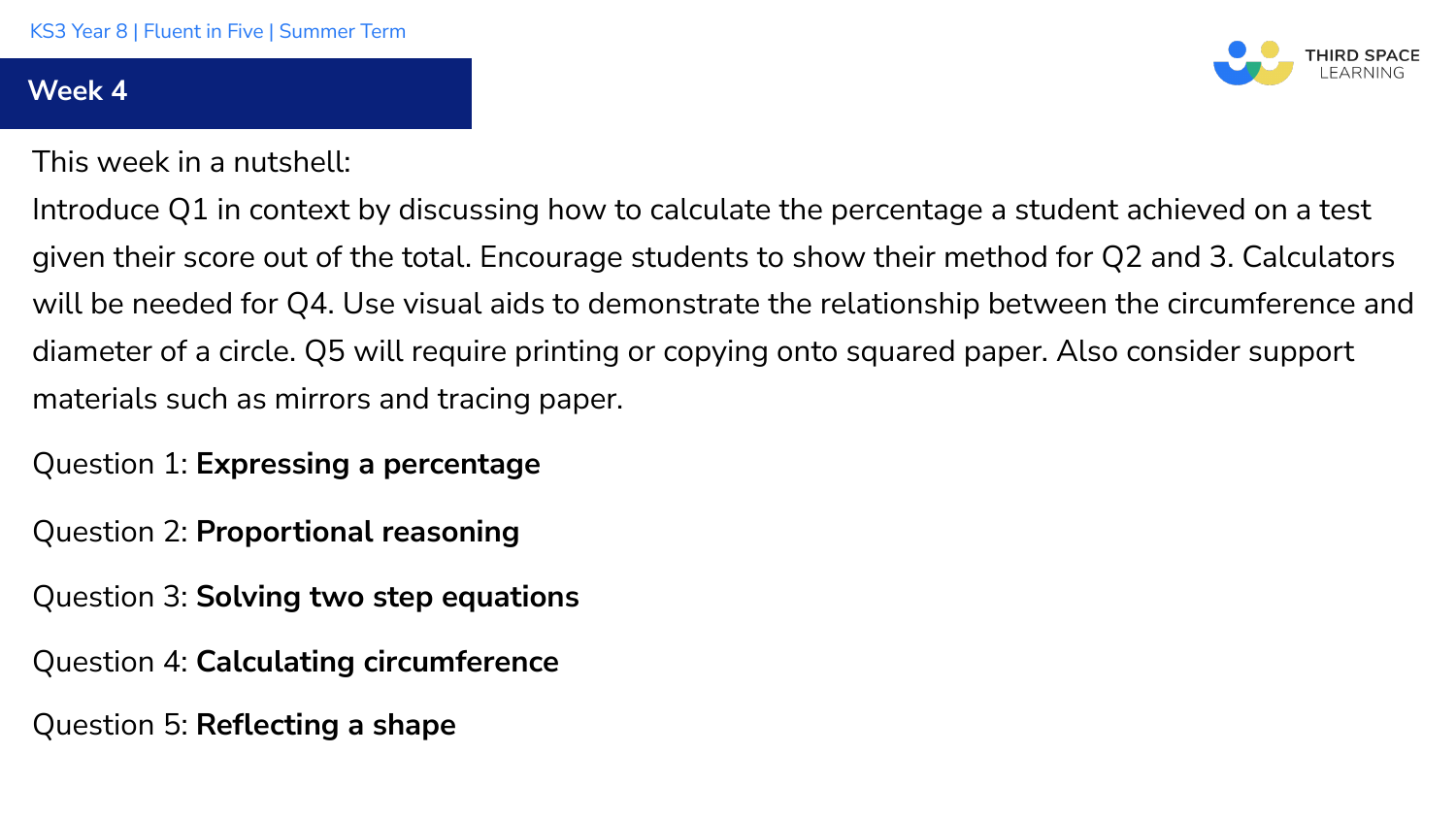

Week 4
| This week in a nutshell: Introduce Q1 in context by discussing how to calculate the percentage a student achieved on a test given their score out of the total. Encourage students to show their method for Q2 and 3. Calculators will be needed for Q4. Use visual aids to demonstrate the relationship between the circumference and diameter of a circle. Q5 will require printing or copying onto squared paper. Also consider support materials such as mirrors and tracing paper. |
| --- |
| Question 1: Expressing a percentage |
| Question 2: Proportional reasoning |
| Question 3: Solving two step equations |
| Question 4: Calculating circumference |
| Question 5: Reflecting a shape |